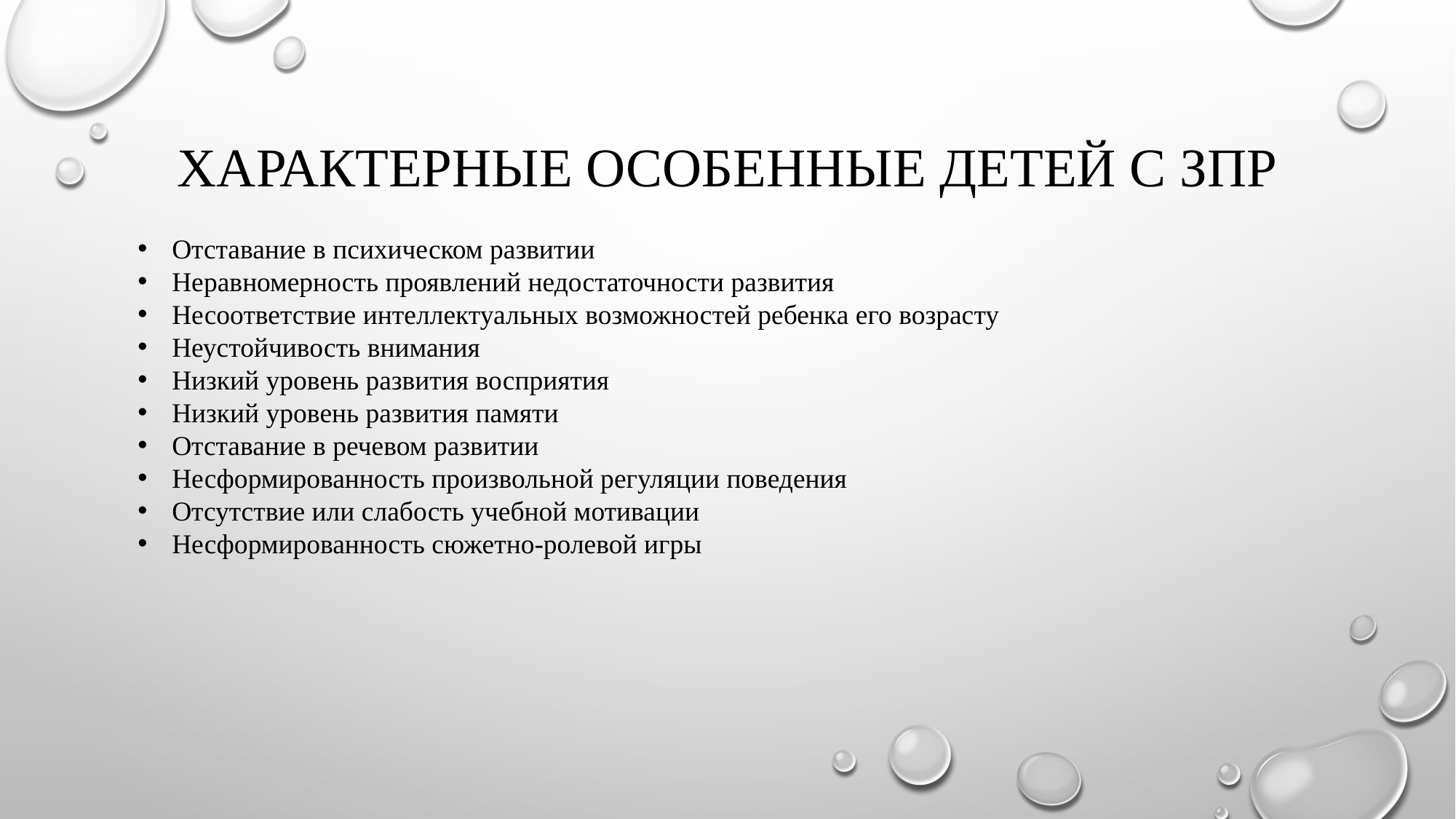

# Характерные особенные детей с ЗПР
Отставание в психическом развитии
Неравномерность проявлений недостаточности развития
Несоответствие интеллектуальных возможностей ребенка его возрасту
Неустойчивость внимания
Низкий уровень развития восприятия
Низкий уровень развития памяти
Отставание в речевом развитии
Несформированность произвольной регуляции поведения
Отсутствие или слабость учебной мотивации
Несформированность сюжетно-ролевой игры